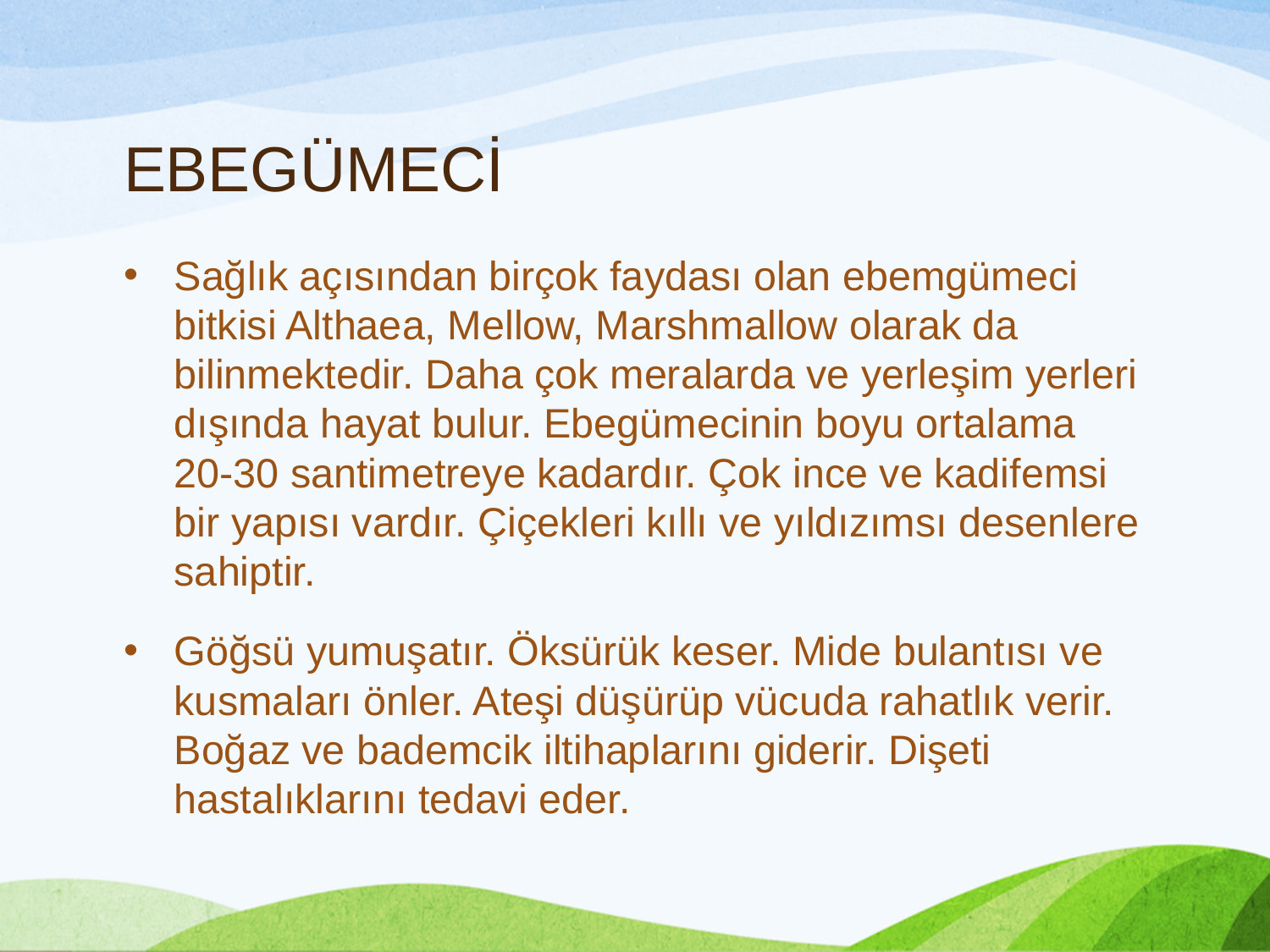

# EBEGÜMECİ
Sağlık açısından birçok faydası olan ebemgümeci bitkisi Althaea, Mellow, Marshmallow olarak da bilinmektedir. Daha çok meralarda ve yerleşim yerleri dışında hayat bulur. Ebegümecinin boyu ortalama 20-30 santimetreye kadardır. Çok ince ve kadifemsi bir yapısı vardır. Çiçekleri kıllı ve yıldızımsı desenlere sahiptir.
Göğsü yumuşatır. Öksürük keser. Mide bulantısı ve kusmaları önler. Ateşi düşürüp vücuda rahatlık verir. Boğaz ve bademcik iltihaplarını giderir. Dişeti hastalıklarını tedavi eder.